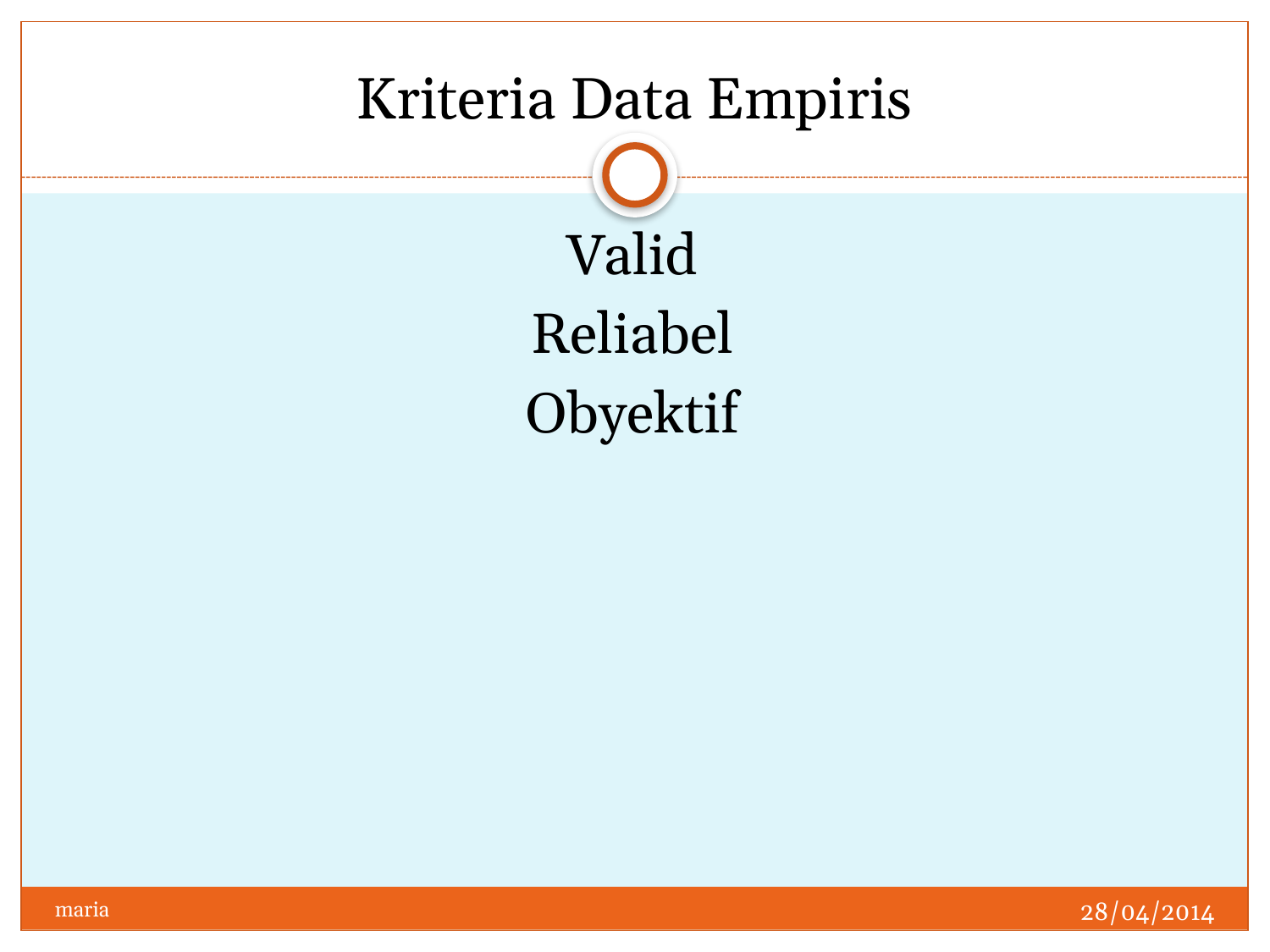

# Kriteria Data Empiris
Valid
Reliabel
Obyektif

28/04/2014
maria